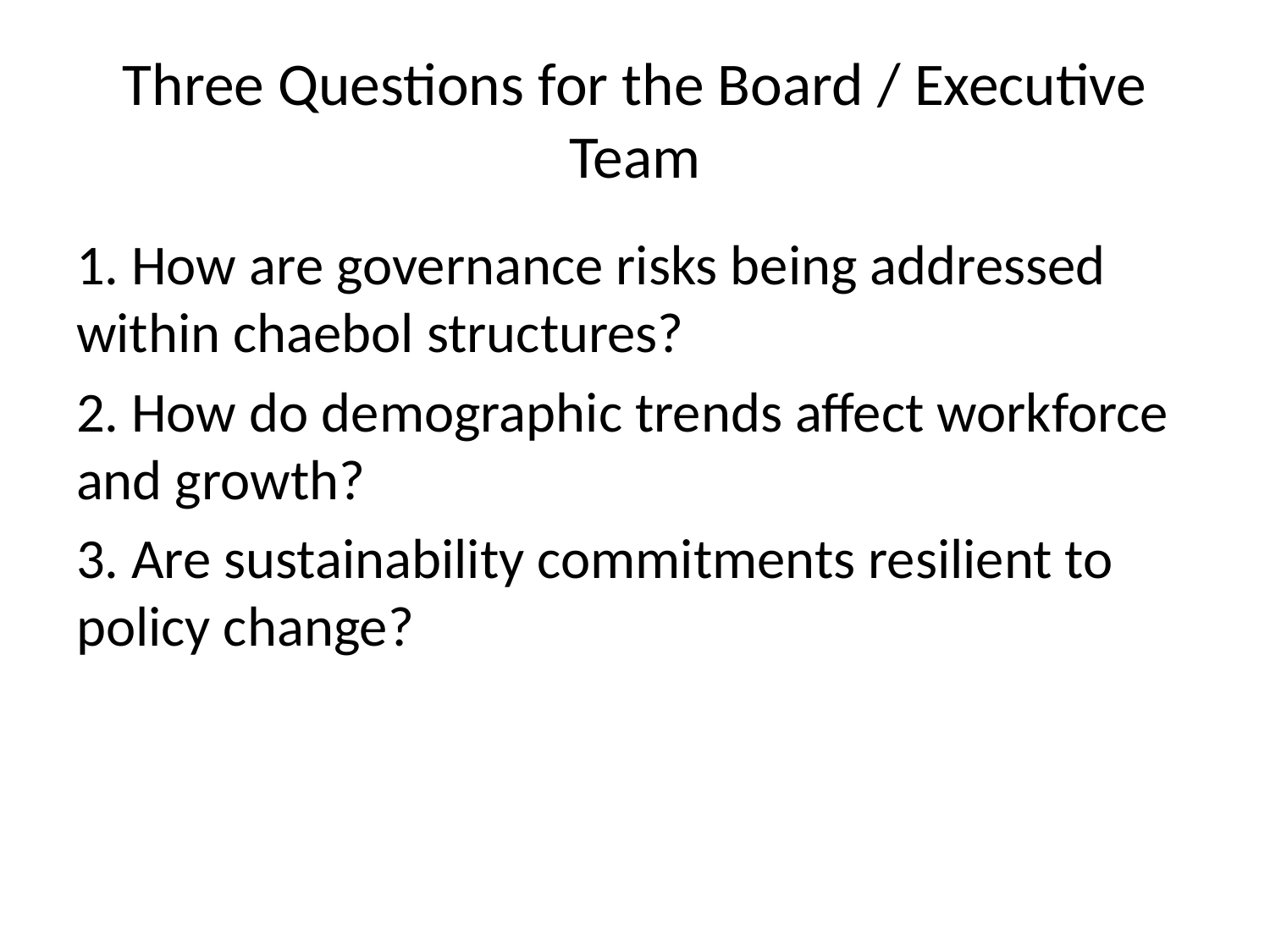

# Three Questions for the Board / Executive Team
1. How are governance risks being addressed within chaebol structures?
2. How do demographic trends affect workforce and growth?
3. Are sustainability commitments resilient to policy change?